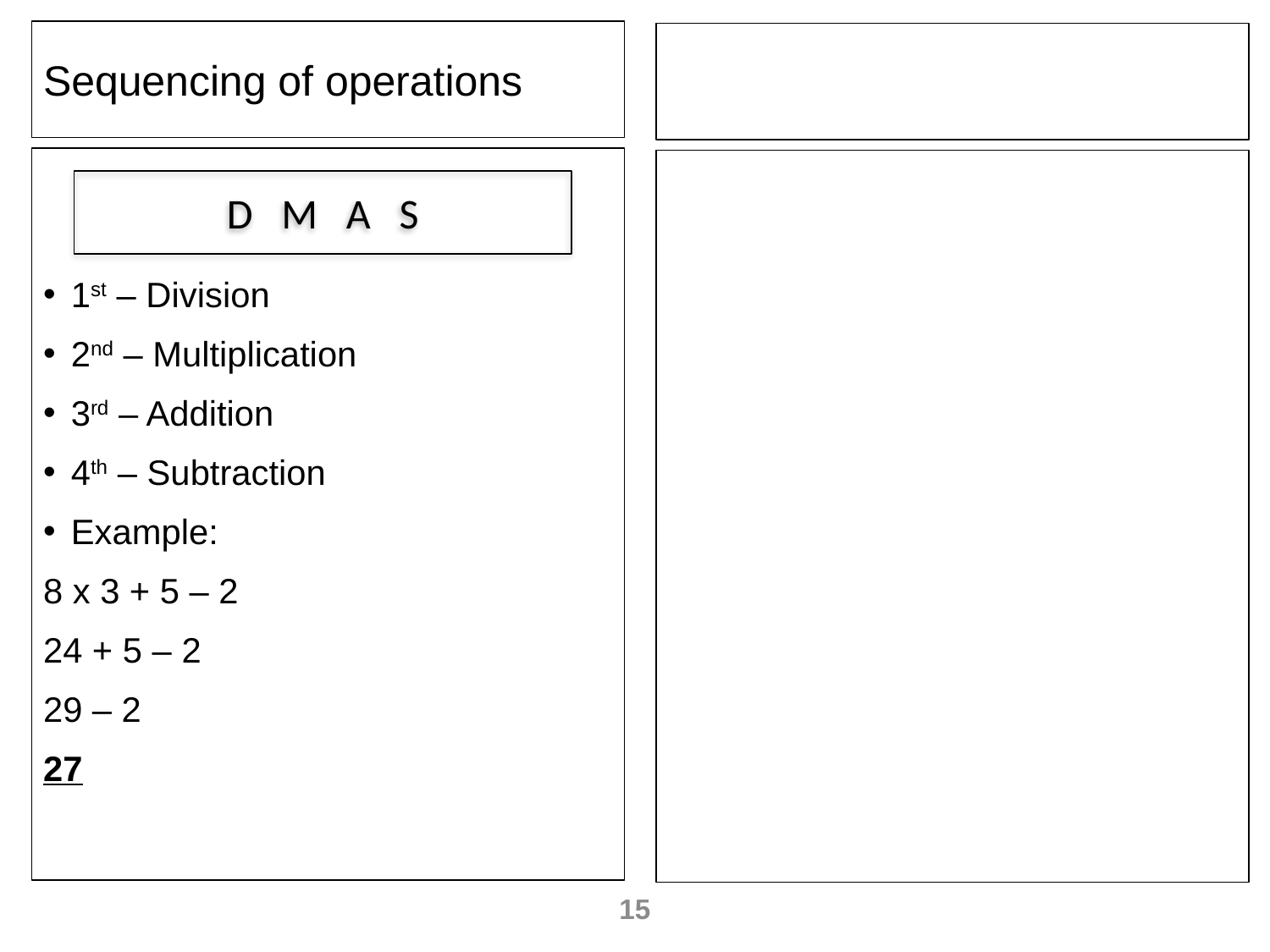

Sequencing of operations

1st – Division
2nd – Multiplication
3rd – Addition
4th – Subtraction
Example:
8 x 3 + 5 – 2
24 + 5 – 2
29 – 2
27

D   M   A   S

15